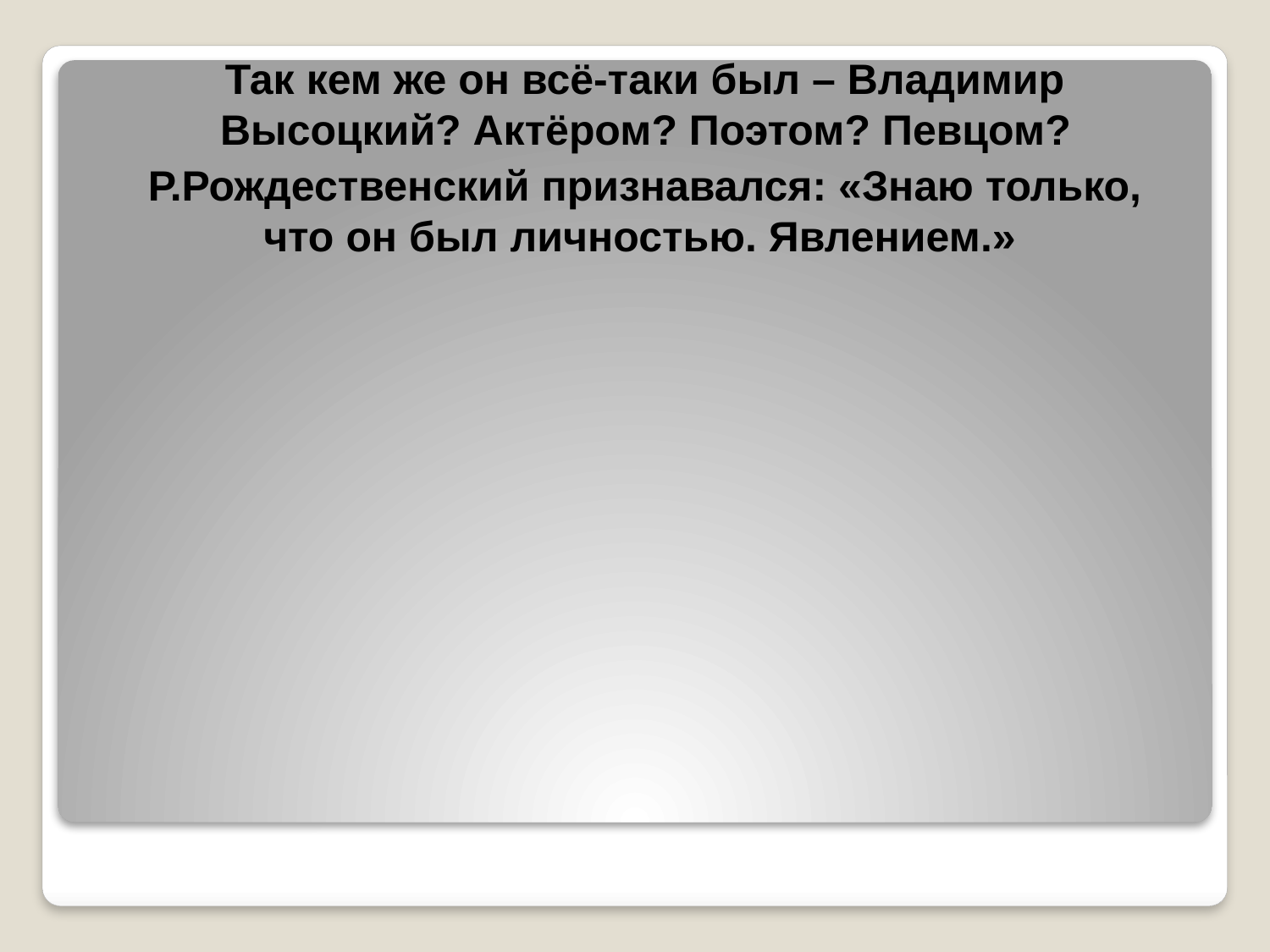

Так кем же он всё-таки был – Владимир Высоцкий? Актёром? Поэтом? Певцом?
   Р.Рождественский признавался: «Знаю только, что он был личностью. Явлением.»